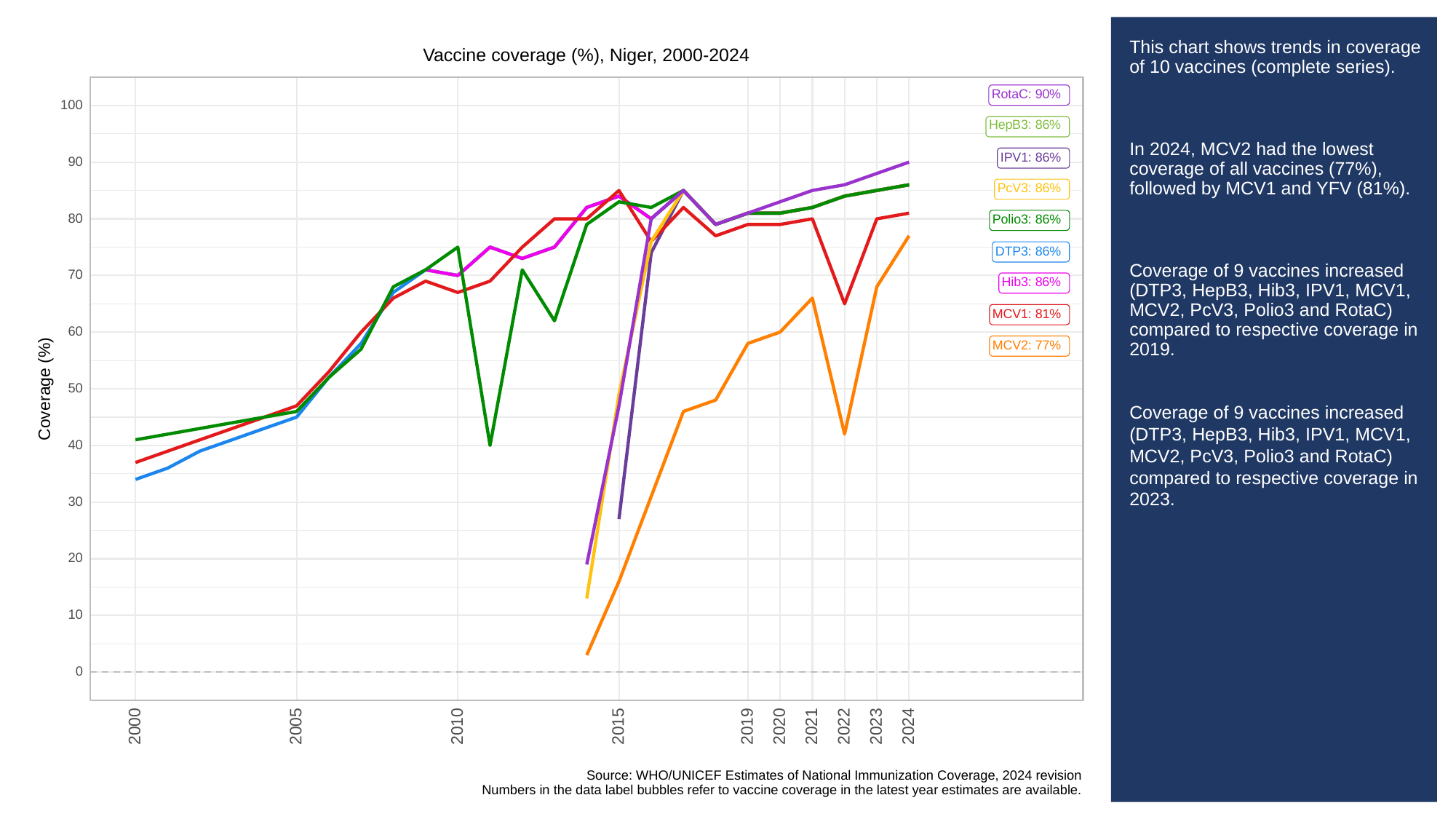

# This chart shows trends in coverage of 10 vaccines (complete series).

In 2024, MCV2 had the lowest coverage of all vaccines (77%), followed by MCV1 and YFV (81%).

Coverage of 9 vaccines increased (DTP3, HepB3, Hib3, IPV1, MCV1, MCV2, PcV3, Polio3 and RotaC) compared to respective coverage in 2019.

Coverage of 9 vaccines increased (DTP3, HepB3, Hib3, IPV1, MCV1, MCV2, PcV3, Polio3 and RotaC) compared to respective coverage in 2023.

Vaccine coverage (%), Niger, 2000-2024

RotaC: 90%

100

HepB3: 86%

IPV1: 86%
90

PcV3: 86%

80

Polio3: 86%

DTP3: 86%

70

Hib3: 86%

MCV1: 81%
60

MCV2: 77%

Coverage (%)
50

40

30

20

10

0

2023
2000
2005
2010
2015
2019
2020
2021
2022
2024
Source: WHO/UNICEF Estimates of National Immunization Coverage, 2024 revision
Numbers in the data label bubbles refer to vaccine coverage in the latest year estimates are available.